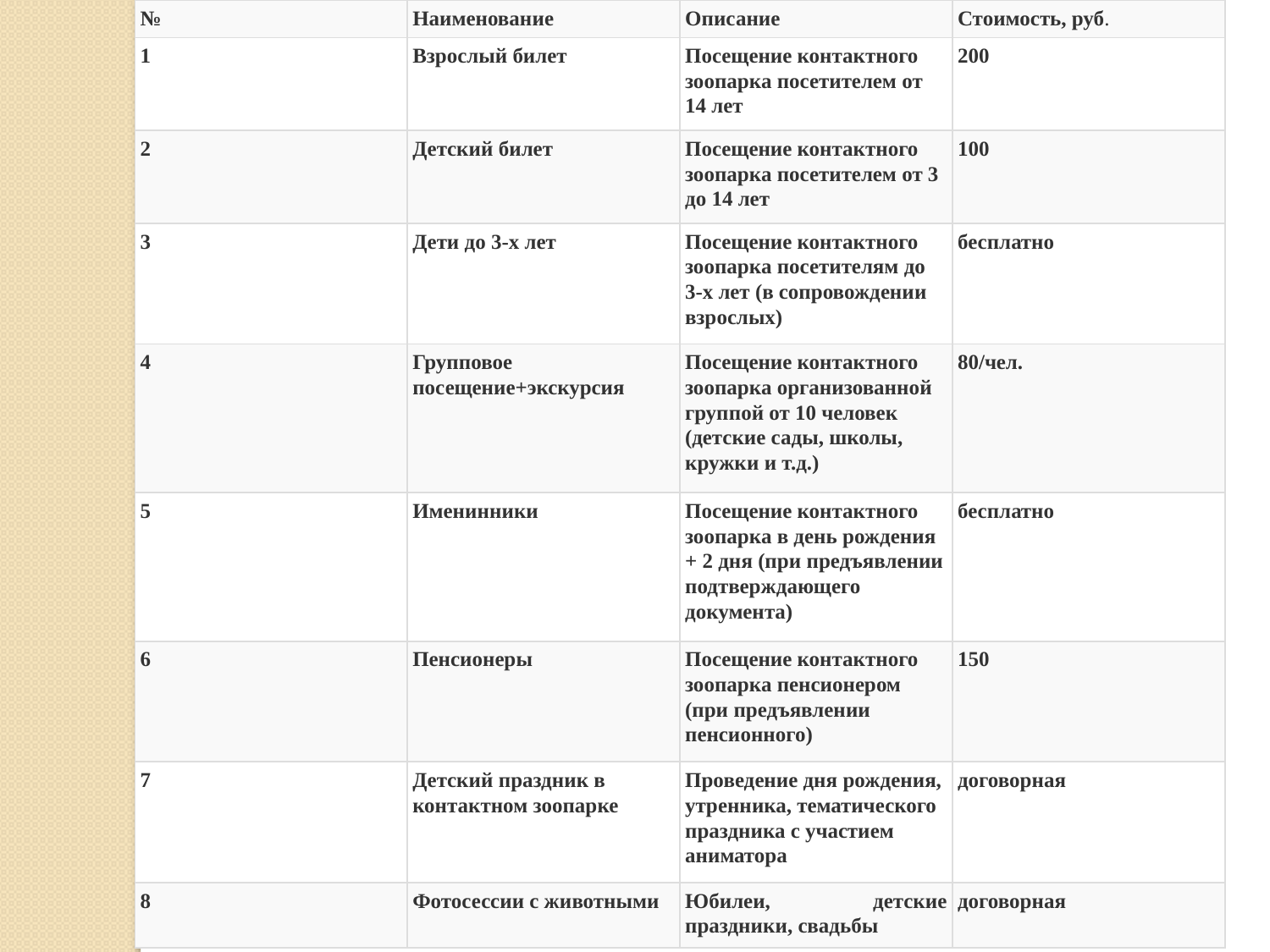

| № | Наименование | Описание | Стоимость, руб. |
| --- | --- | --- | --- |
| 1 | Взрослый билет | Посещение контактного зоопарка посетителем от 14 лет | 200 |
| 2 | Детский билет | Посещение контактного зоопарка посетителем от 3 до 14 лет | 100 |
| 3 | Дети до 3-х лет | Посещение контактного зоопарка посетителям до 3-х лет (в сопровождении взрослых) | бесплатно |
| 4 | Групповое посещение+экскурсия | Посещение контактного зоопарка организованной группой от 10 человек (детские сады, школы, кружки и т.д.) | 80/чел. |
| 5 | Именинники | Посещение контактного зоопарка в день рождения + 2 дня (при предъявлении подтверждающего документа) | бесплатно |
| 6 | Пенсионеры | Посещение контактного зоопарка пенсионером (при предъявлении пенсионного) | 150 |
| 7 | Детский праздник в контактном зоопарке | Проведение дня рождения, утренника, тематического праздника с участием аниматора | договорная |
| 8 | Фотосессии с животными | Юбилеи, детские праздники, свадьбы | договорная |